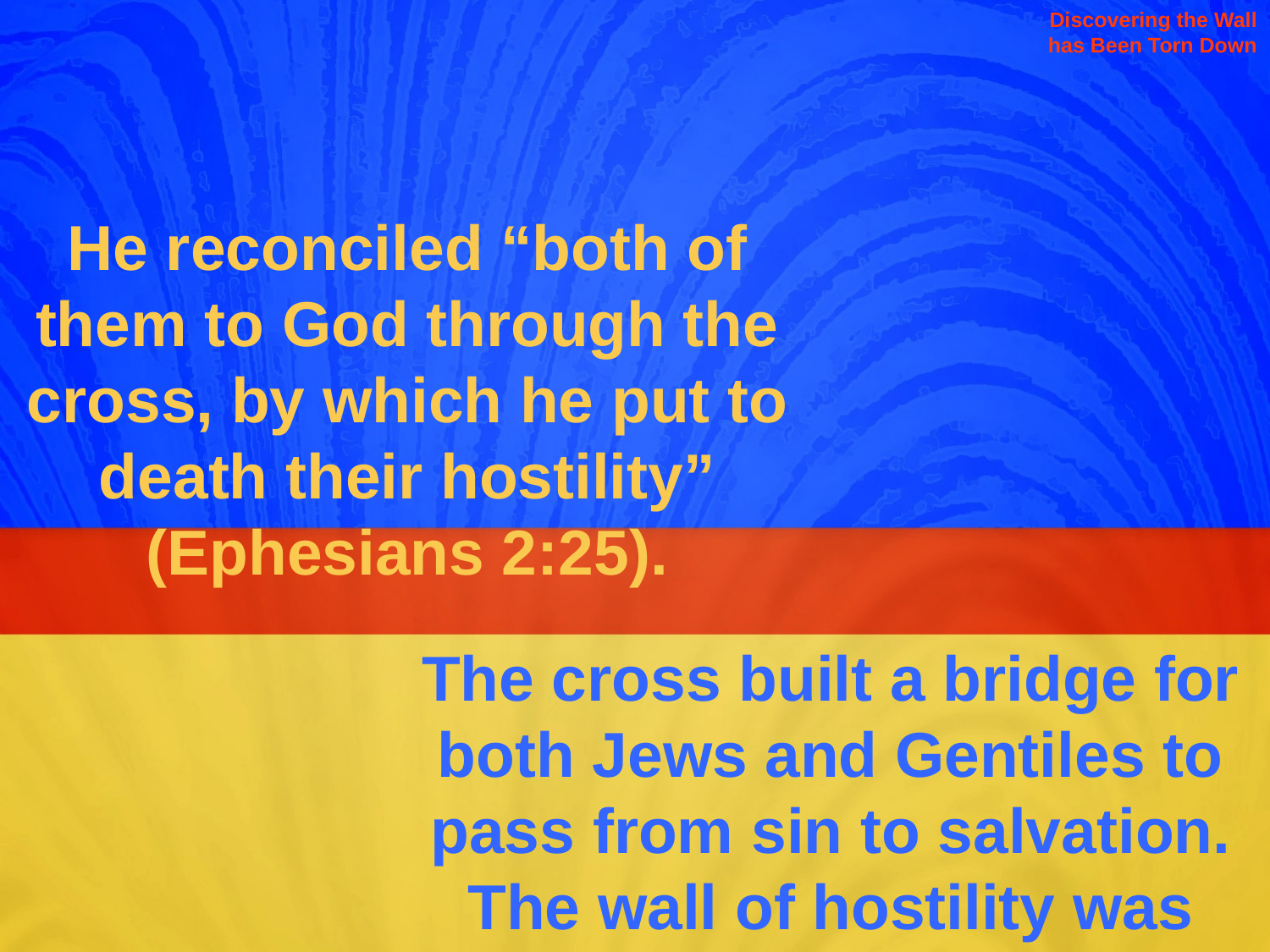

Discovering the Wall has Been Torn Down
He reconciled “both of them to God through the cross, by which he put to death their hostility” (Ephesians 2:25).
The cross built a bridge for both Jews and Gentiles to pass from sin to salvation. The wall of hostility was broken down.